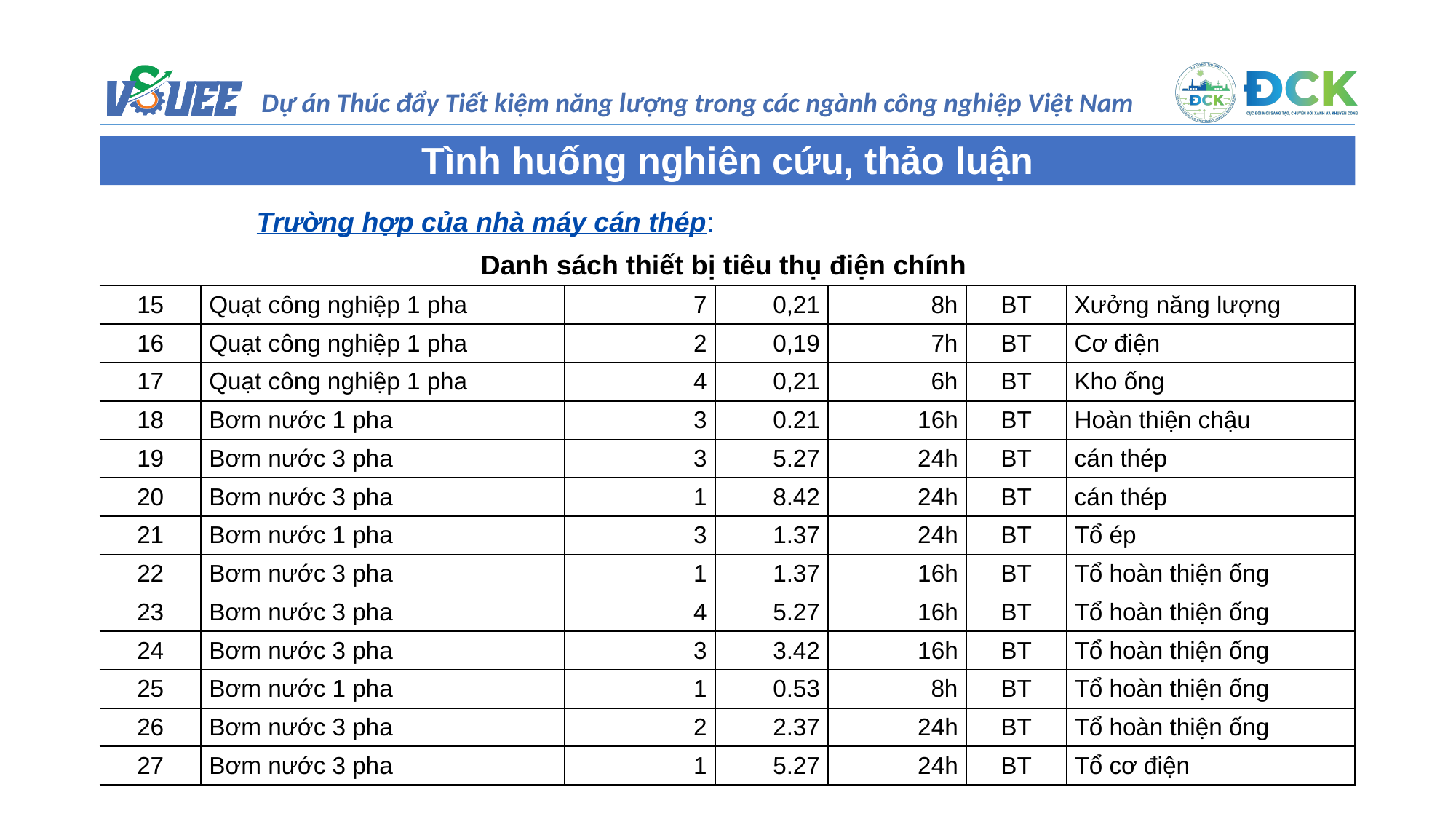

Tình huống nghiên cứu, thảo luận
Trường hợp của nhà máy cán thép:
Danh sách thiết bị tiêu thụ điện chính
| 15 | Quạt công nghiệp 1 pha | 7 | 0,21 | 8h | BT | Xưởng năng lượng |
| --- | --- | --- | --- | --- | --- | --- |
| 16 | Quạt công nghiệp 1 pha | 2 | 0,19 | 7h | BT | Cơ điện |
| 17 | Quạt công nghiệp 1 pha | 4 | 0,21 | 6h | BT | Kho ống |
| 18 | Bơm nước 1 pha | 3 | 0.21 | 16h | BT | Hoàn thiện chậu |
| 19 | Bơm nước 3 pha | 3 | 5.27 | 24h | BT | cán thép |
| 20 | Bơm nước 3 pha | 1 | 8.42 | 24h | BT | cán thép |
| 21 | Bơm nước 1 pha | 3 | 1.37 | 24h | BT | Tổ ép |
| 22 | Bơm nước 3 pha | 1 | 1.37 | 16h | BT | Tổ hoàn thiện ống |
| 23 | Bơm nước 3 pha | 4 | 5.27 | 16h | BT | Tổ hoàn thiện ống |
| 24 | Bơm nước 3 pha | 3 | 3.42 | 16h | BT | Tổ hoàn thiện ống |
| 25 | Bơm nước 1 pha | 1 | 0.53 | 8h | BT | Tổ hoàn thiện ống |
| 26 | Bơm nước 3 pha | 2 | 2.37 | 24h | BT | Tổ hoàn thiện ống |
| 27 | Bơm nước 3 pha | 1 | 5.27 | 24h | BT | Tổ cơ điện |